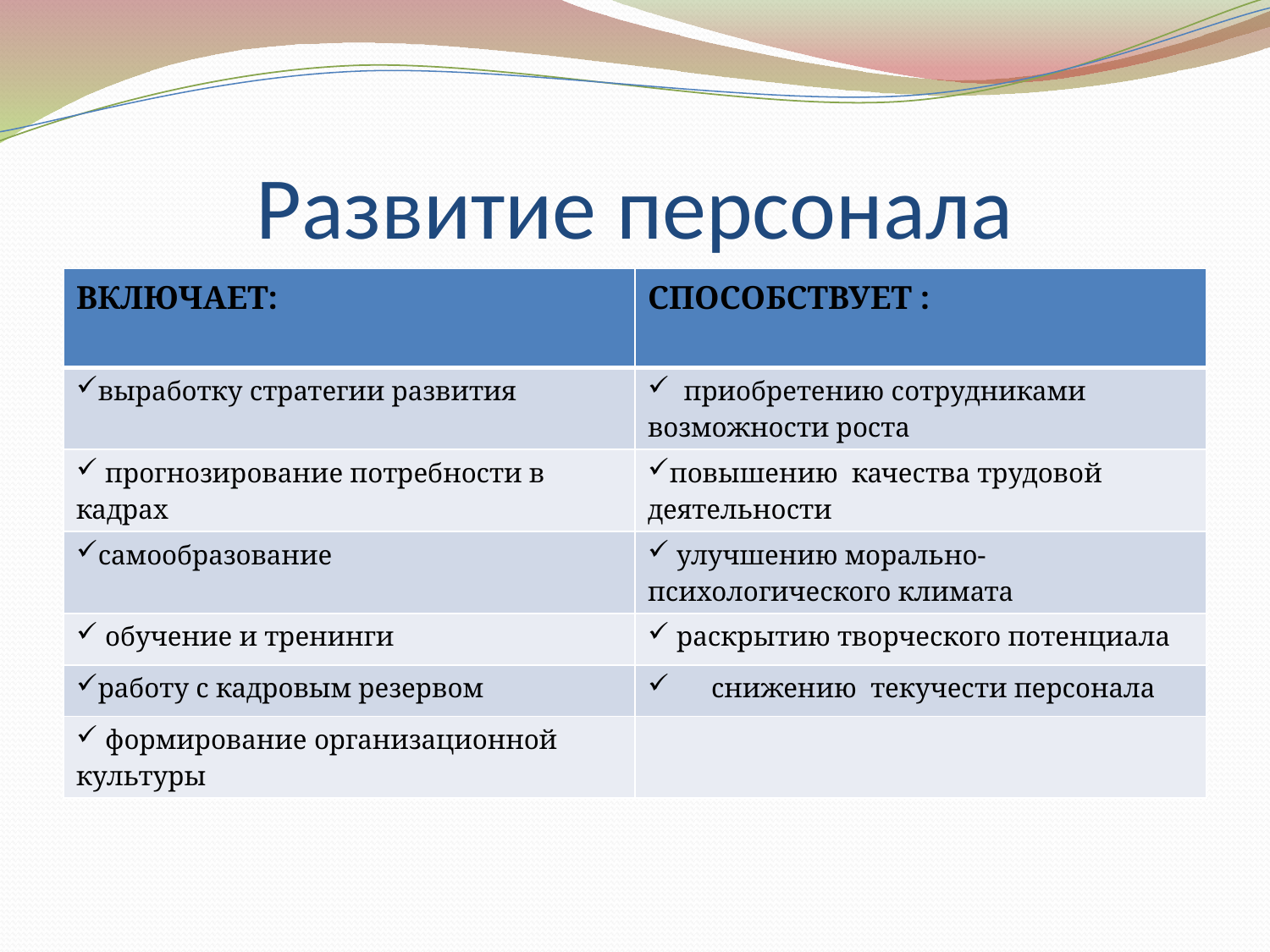

# Развитие персонала
| ВКЛЮЧАЕТ: | СПОСОБСТВУЕТ : |
| --- | --- |
| выработку стратегии развития | приобретению сотрудниками возможности роста |
| прогнозирование потребности в кадрах | повышению качества трудовой деятельности |
| самообразование | улучшению морально-психологического климата |
| обучение и тренинги | раскрытию творческого потенциала |
| работу с кадровым резервом | снижению текучести персонала |
| формирование организационной культуры |  |